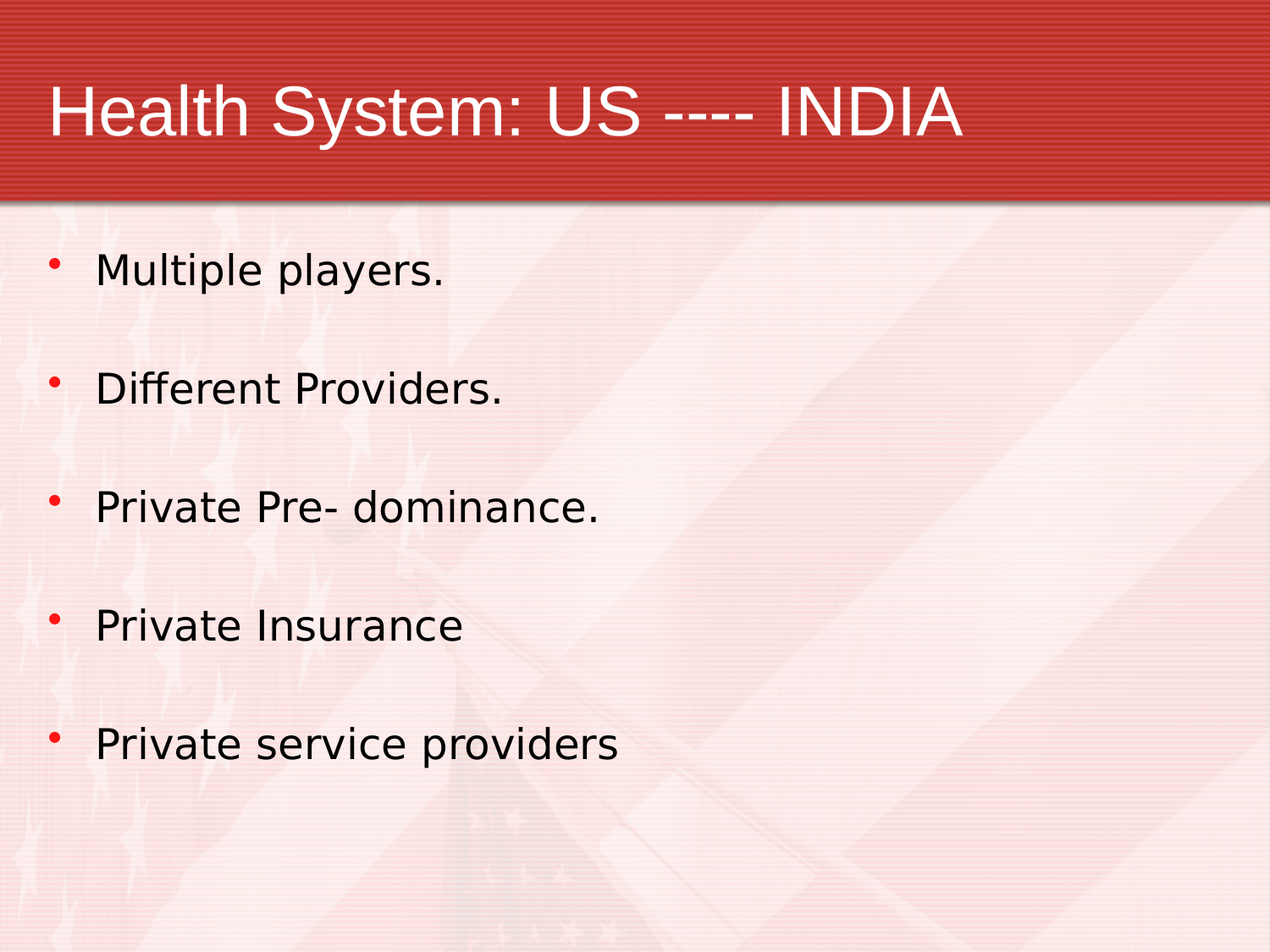

# Health System: US ---- INDIA
Multiple players.

Different Providers.

Private Pre- dominance.

Private Insurance

Private service providers